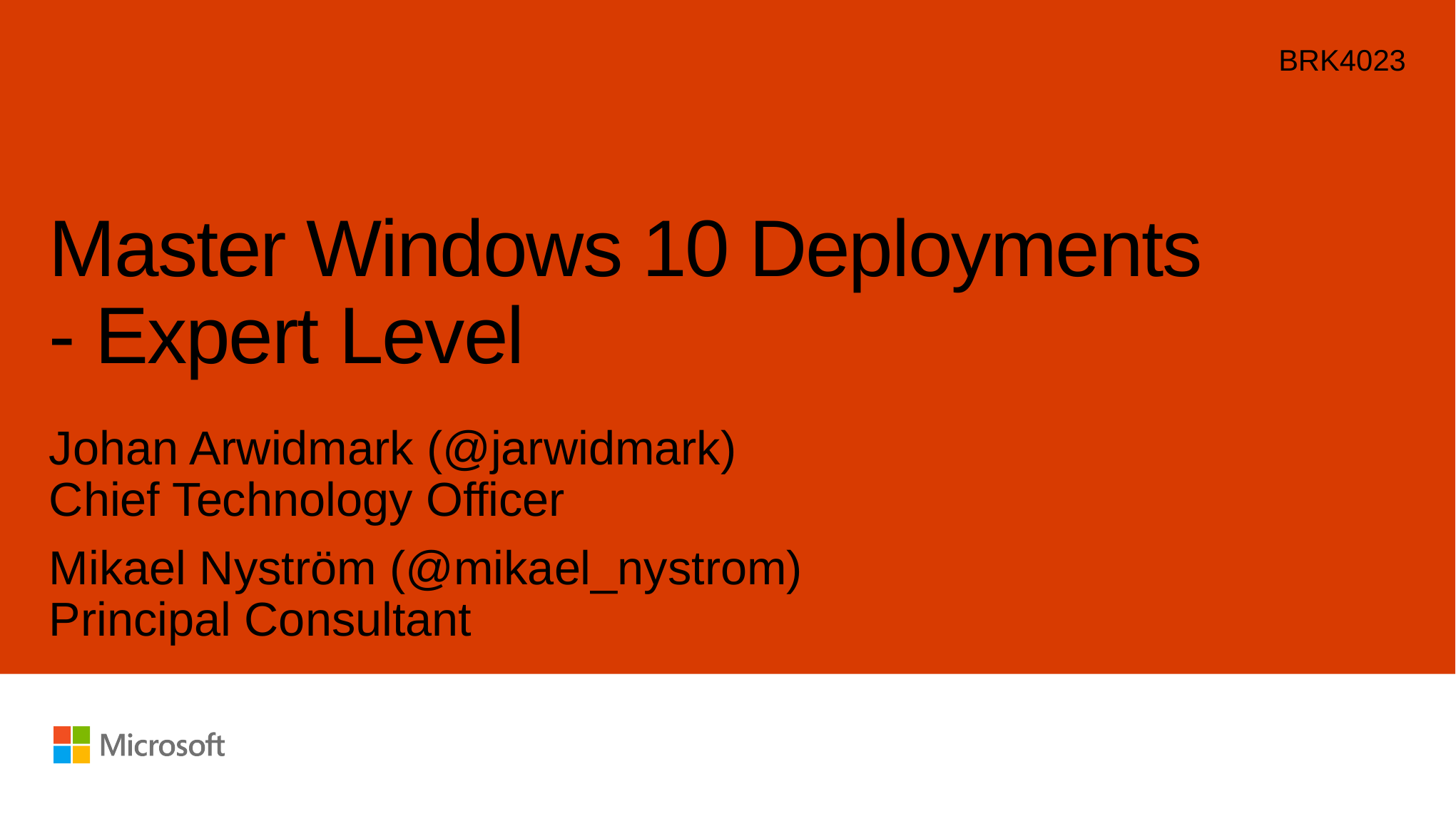

BRK4023
# Master Windows 10 Deployments - Expert Level
Johan Arwidmark (@jarwidmark)
Chief Technology Officer

Mikael Nyström (@mikael_nystrom)
Principal Consultant